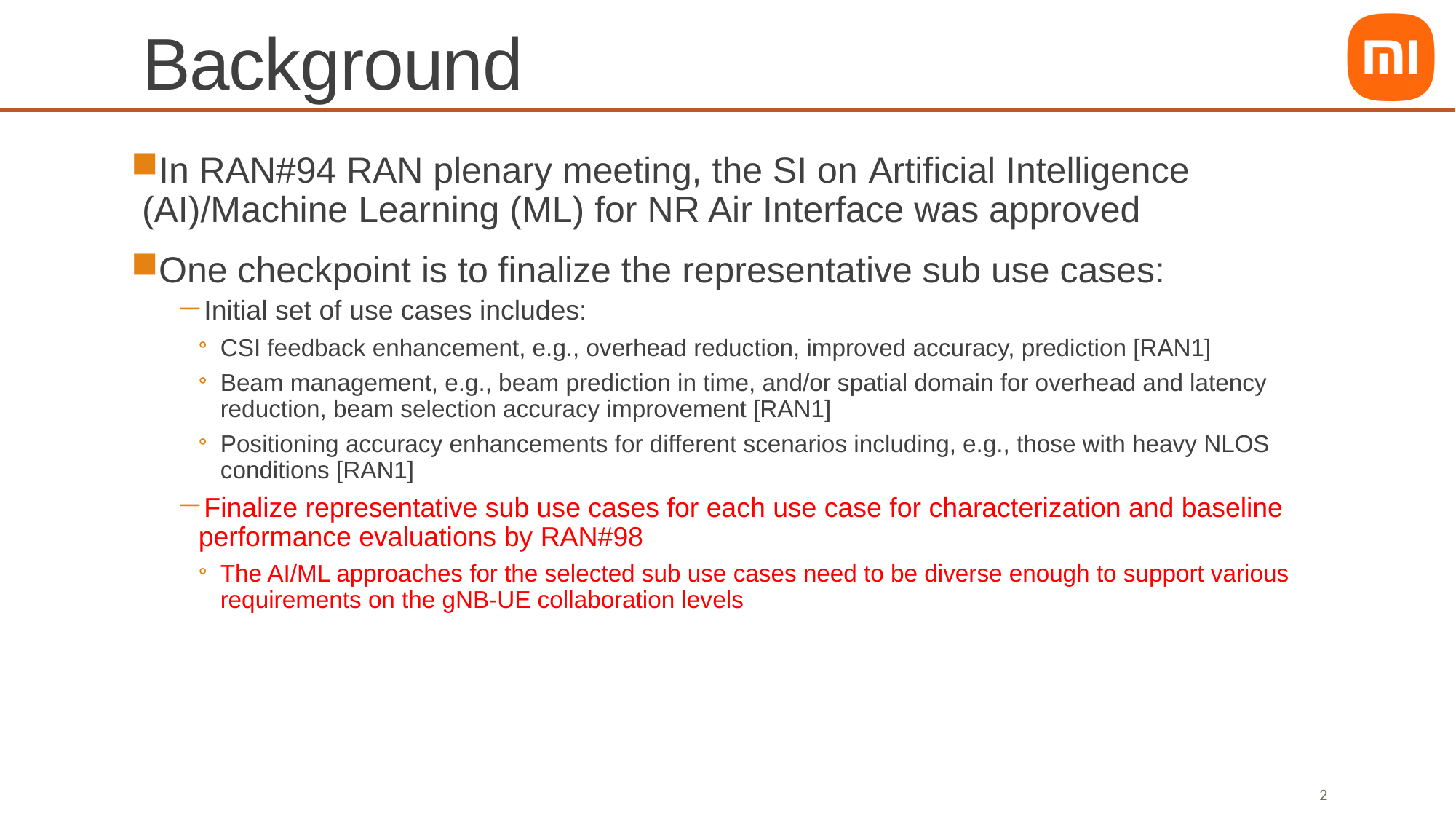

# Background
In RAN#94 RAN plenary meeting, the SI on Artificial Intelligence (AI)/Machine Learning (ML) for NR Air Interface was approved
One checkpoint is to finalize the representative sub use cases:
Initial set of use cases includes:
CSI feedback enhancement, e.g., overhead reduction, improved accuracy, prediction [RAN1]
Beam management, e.g., beam prediction in time, and/or spatial domain for overhead and latency reduction, beam selection accuracy improvement [RAN1]
Positioning accuracy enhancements for different scenarios including, e.g., those with heavy NLOS conditions [RAN1]
Finalize representative sub use cases for each use case for characterization and baseline performance evaluations by RAN#98
The AI/ML approaches for the selected sub use cases need to be diverse enough to support various requirements on the gNB-UE collaboration levels